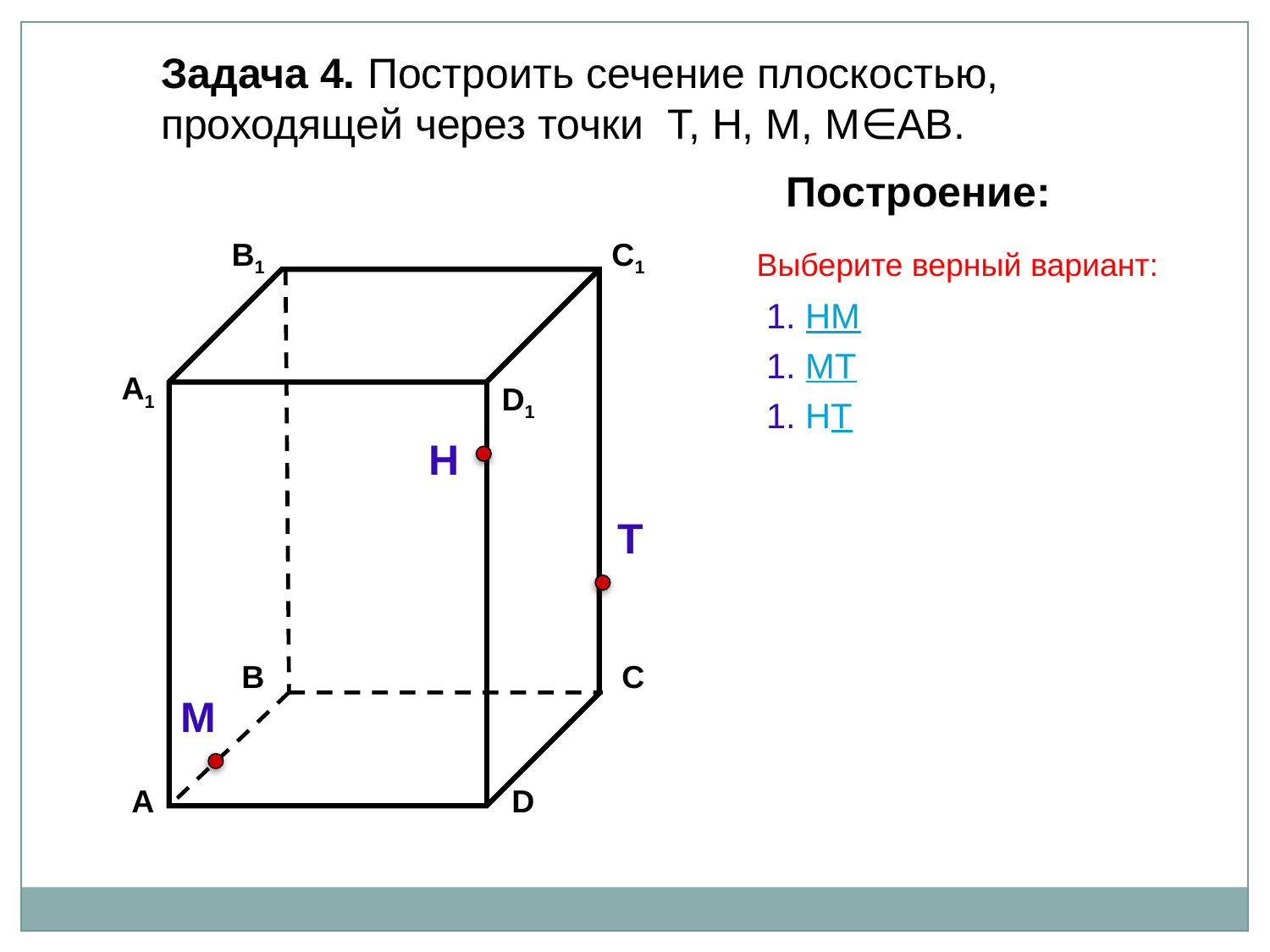

Задача 4. Построить сечение плоскостью, проходящей через точки  Т, Н, М, М∈АВ.
Построение:
В1
C1
А1
D1
В
С
А
D

Выберите верный вариант:
1. НМ
1. МТ
1. НT
Н

Т

М